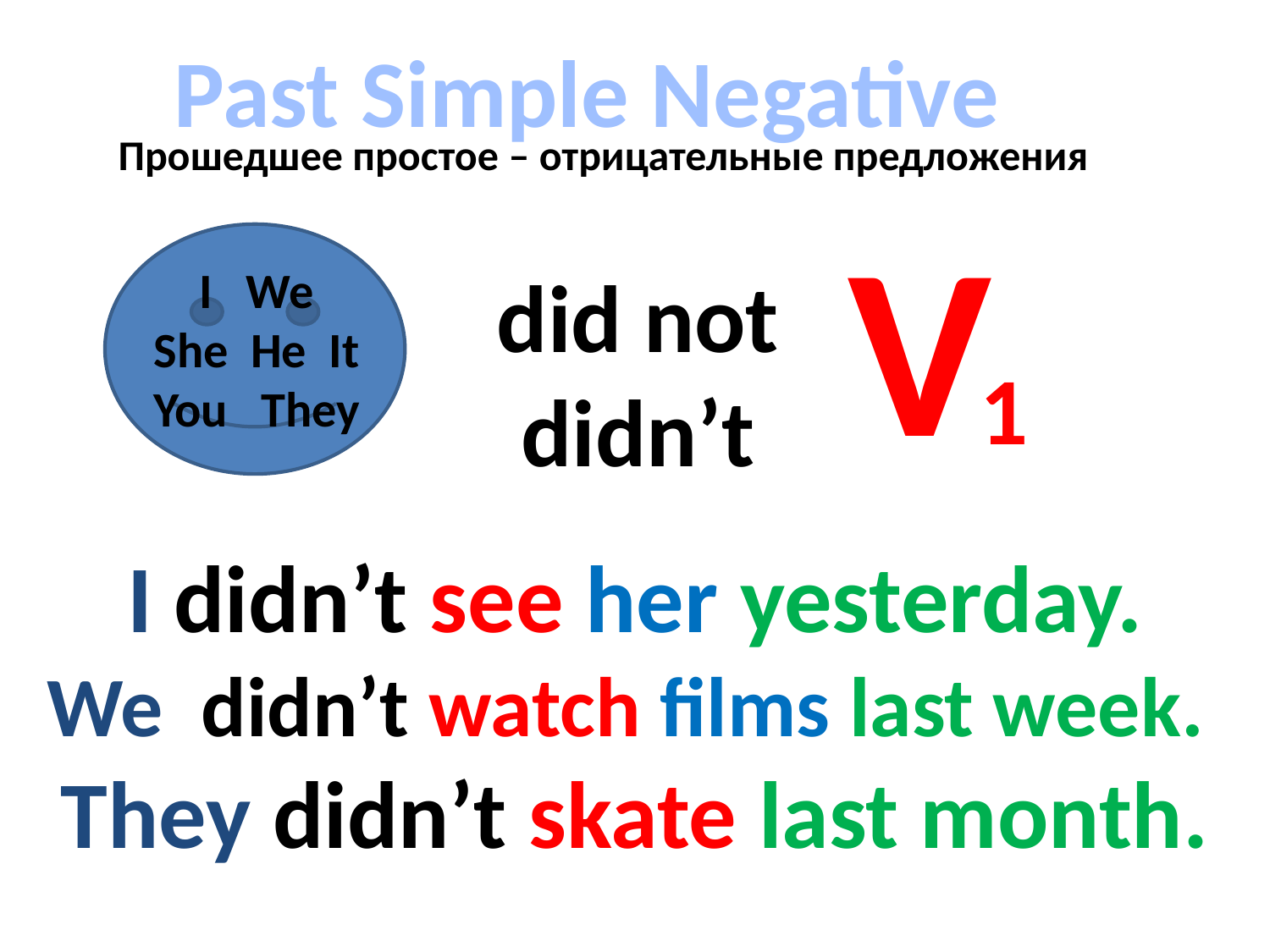

Past Simple Negative
Прошедшее простое – отрицательные предложения
V

did not
didn’t
I   We
She  He  It
You   They
1
I didn’t see her yesterday.
We  didn’t watch films last week.
They didn’t skate last month.